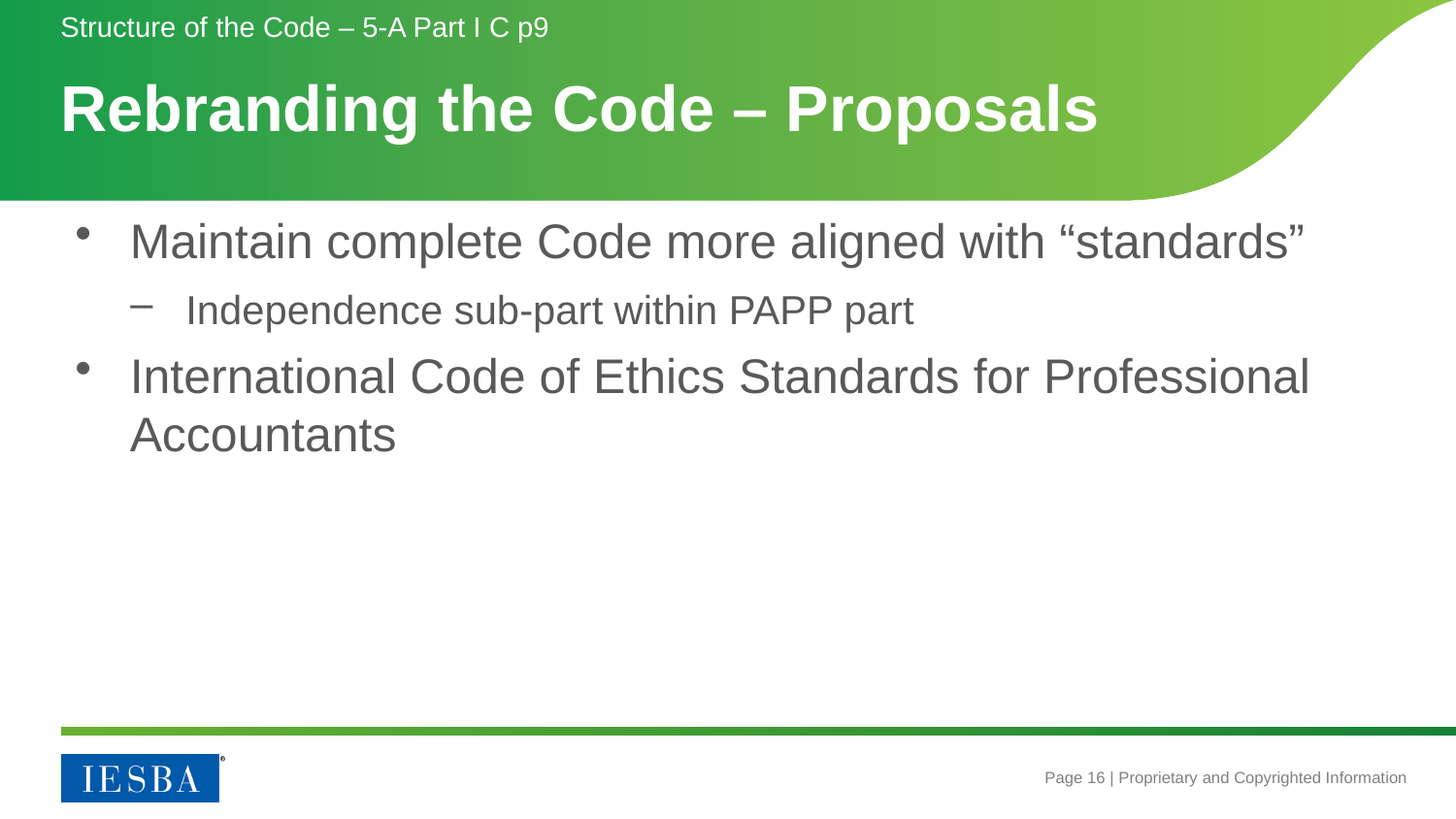

Structure of the Code – 5-A Part I C p9
# Rebranding the Code – Proposals
Maintain complete Code more aligned with “standards”
Independence sub-part within PAPP part
International Code of Ethics Standards for Professional Accountants